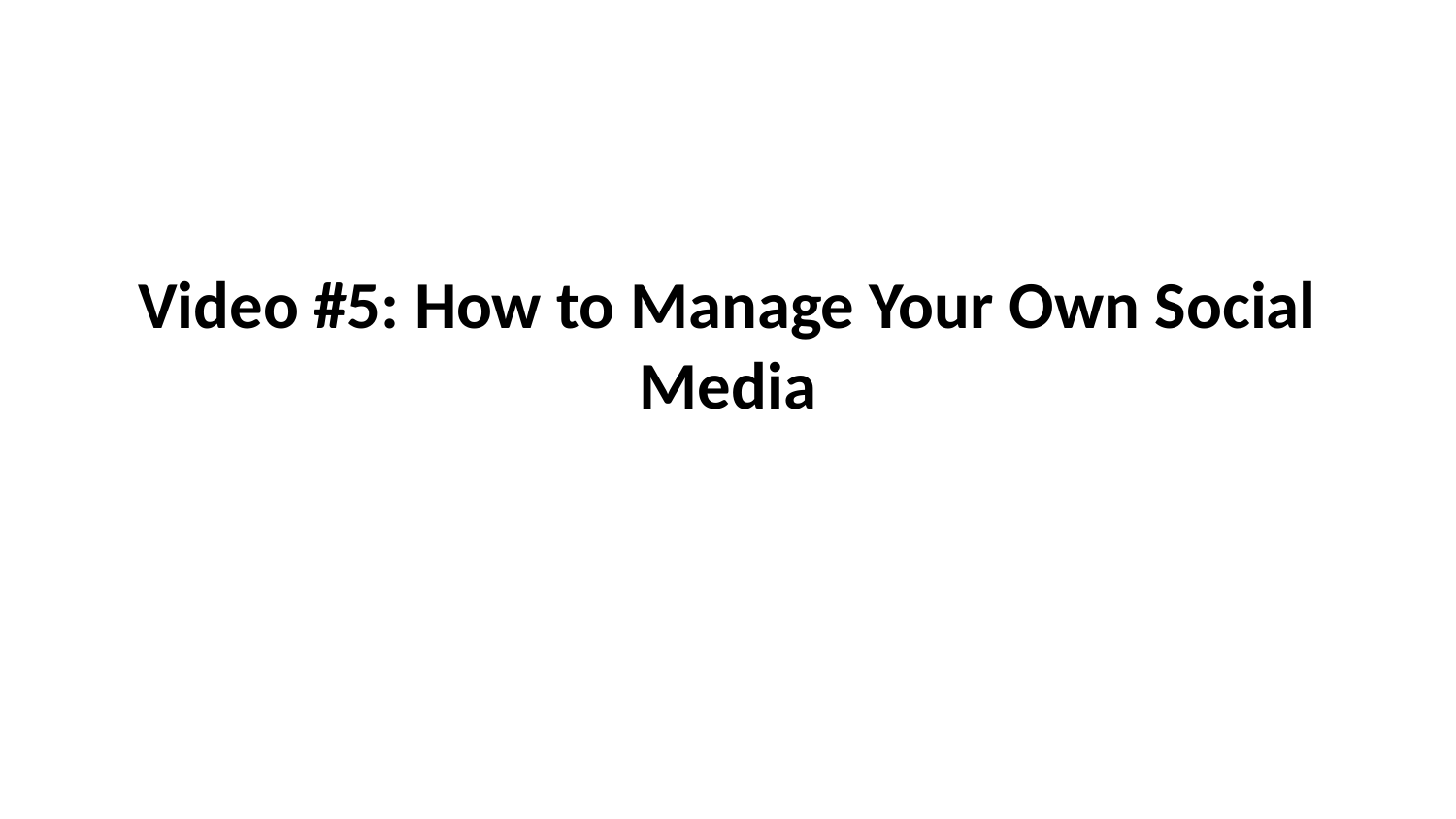

# Video #5: How to Manage Your Own Social Media